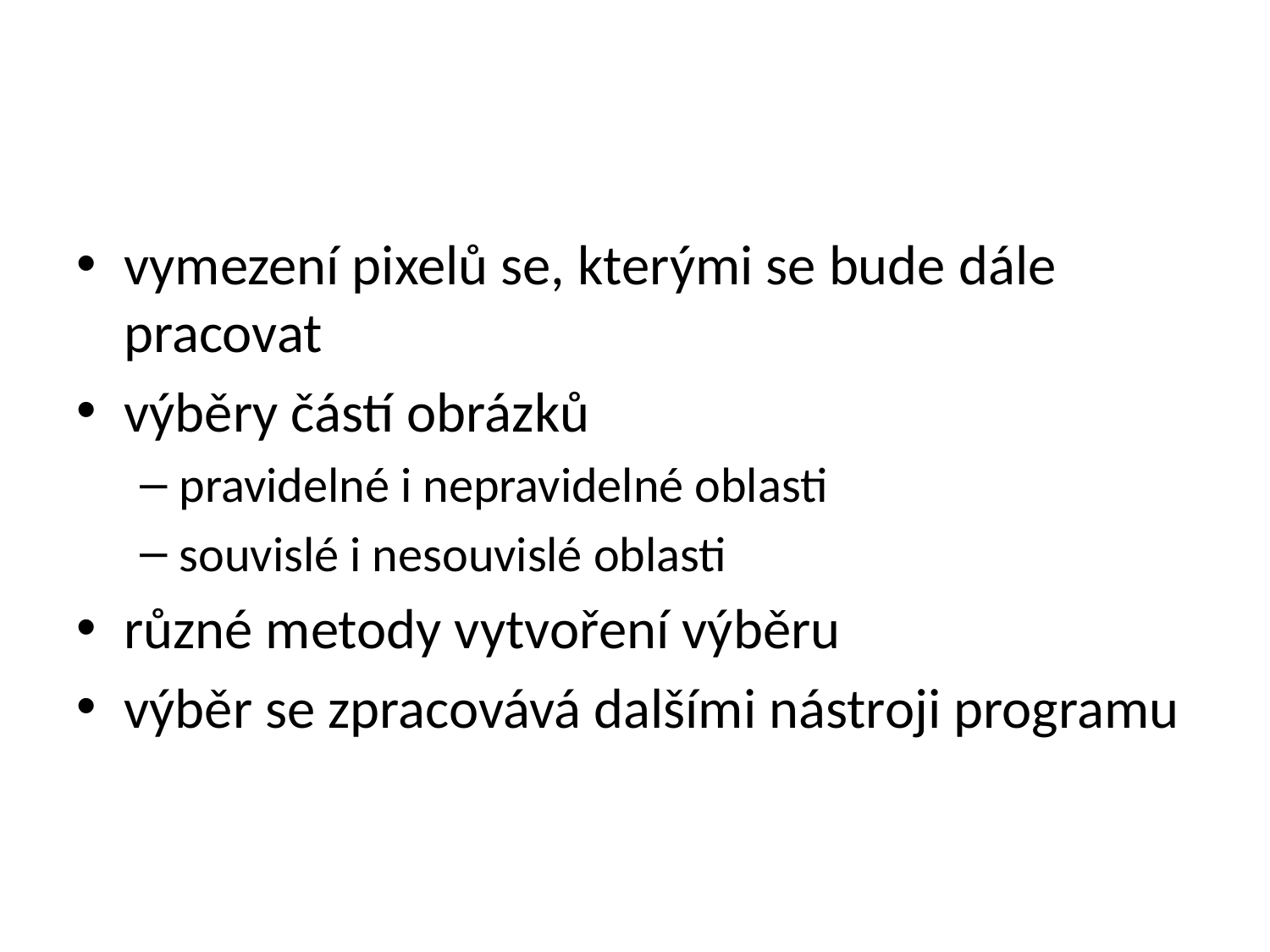

# Výběr
vymezení pixelů se, kterými se bude dále pracovat
výběry částí obrázků
pravidelné i nepravidelné oblasti
souvislé i nesouvislé oblasti
různé metody vytvoření výběru
výběr se zpracovává dalšími nástroji programu